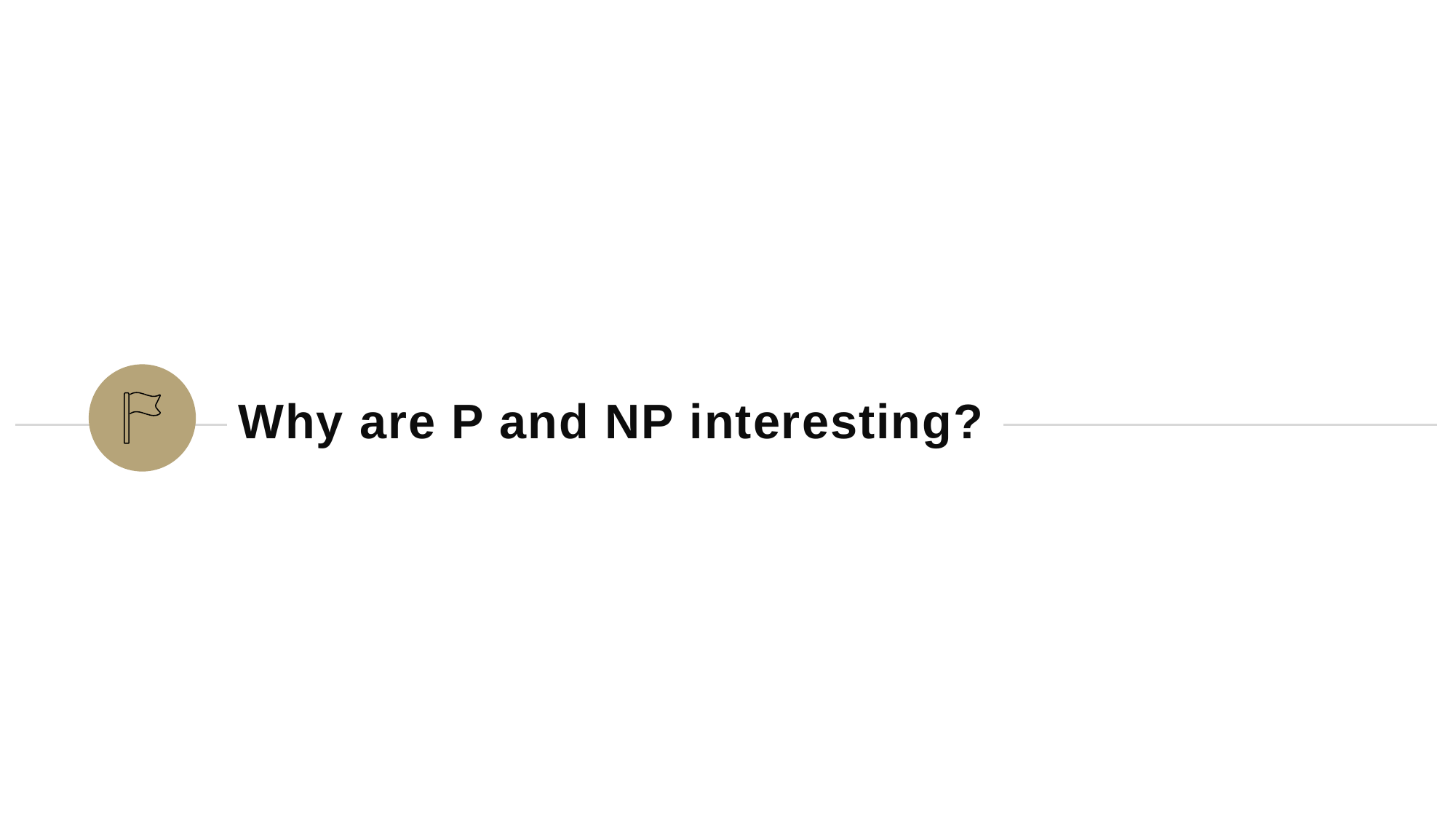

# Why are P and NP interesting?